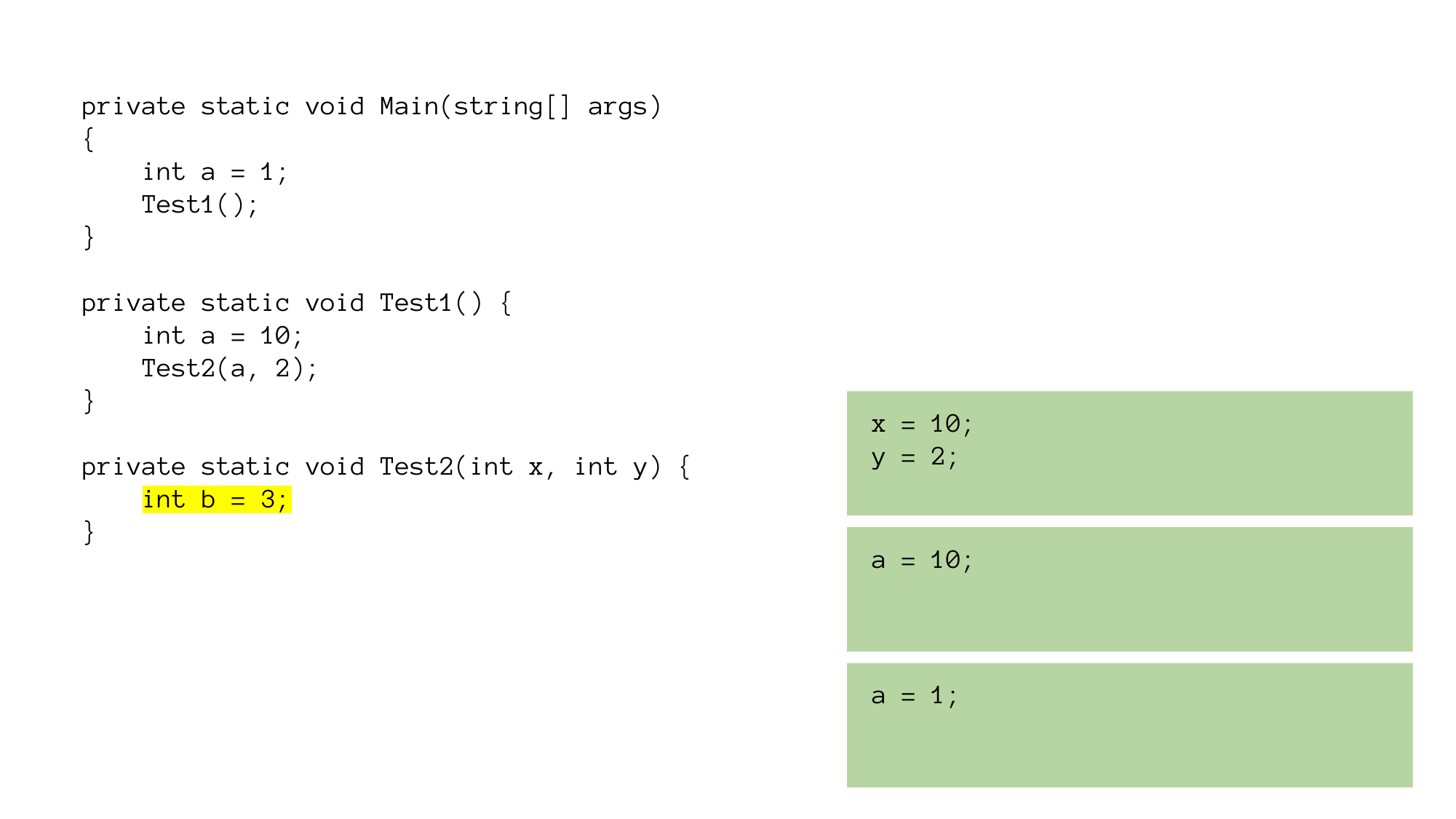

private static void Main(string[] args)
{
    int a = 1;
    Test1();
}

private static void Test1() {
    int a = 10;
    Test2(a, 2);
}

private static void Test2(int x, int y) {
    int b = 3;
}

x = 10;
y = 2;

a = 10;

a = 1;